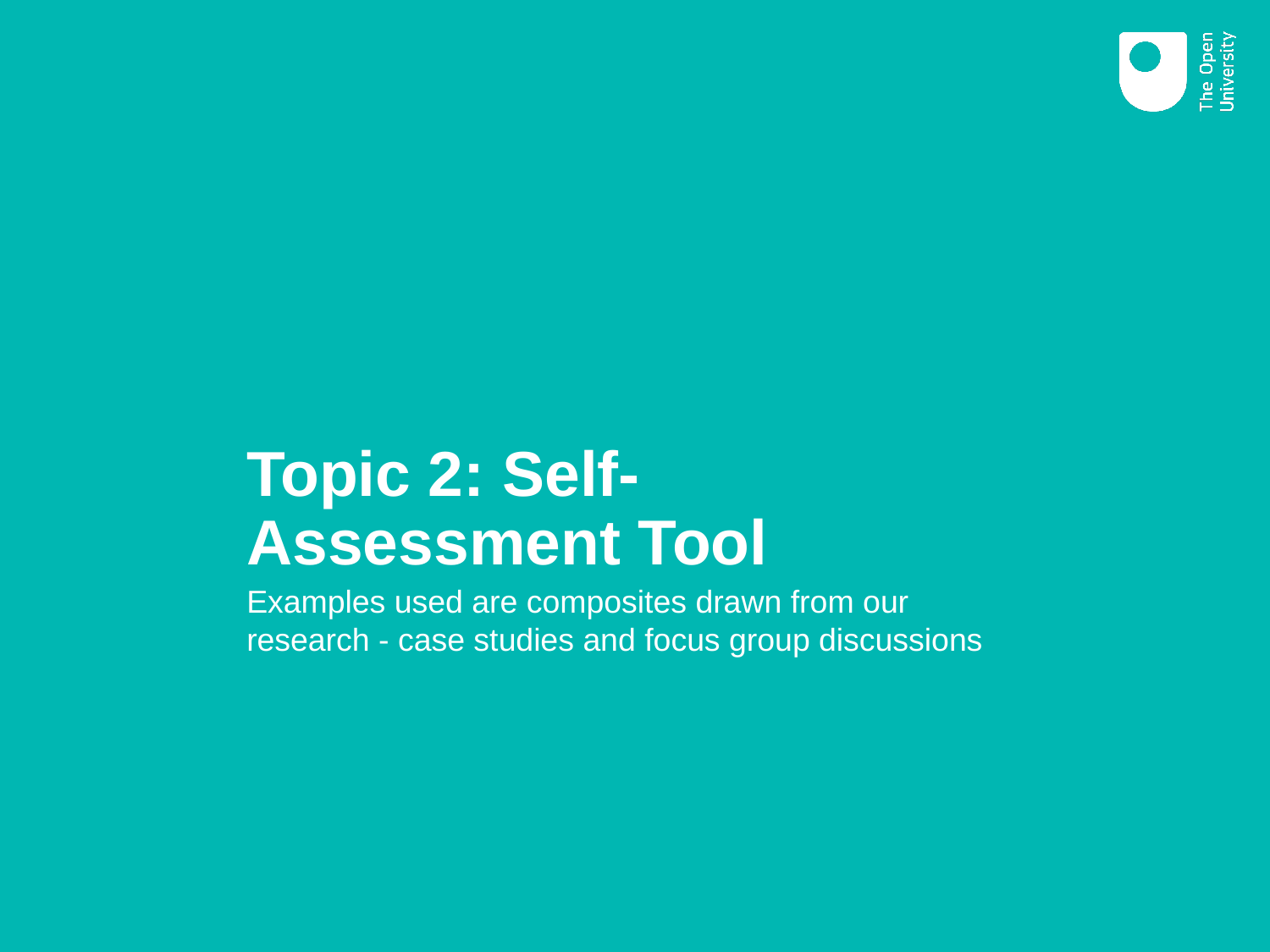

# Topic 2: Self- Assessment Tool
Examples used are composites drawn from our research - case studies and focus group discussions